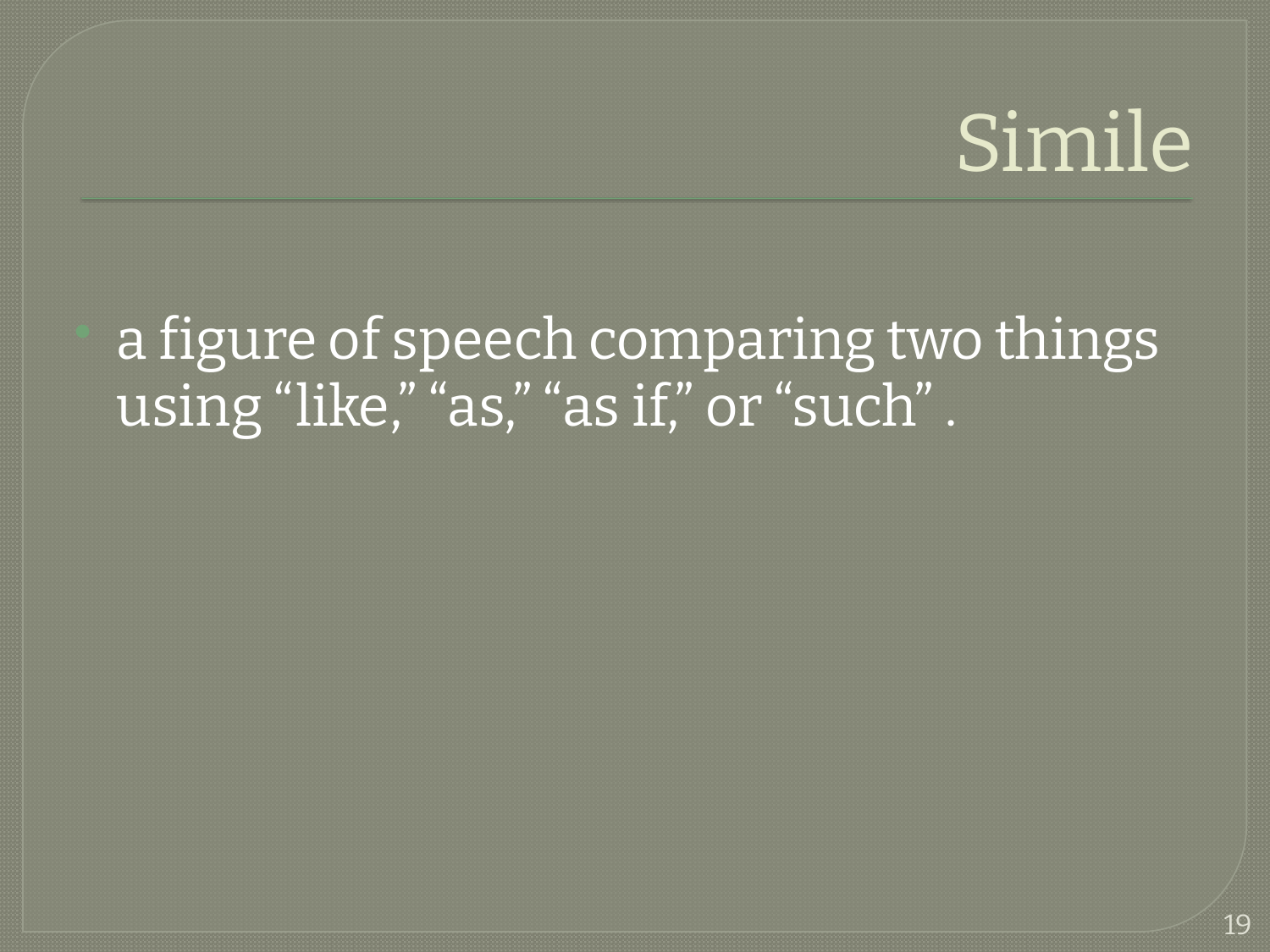

# Simile
a figure of speech comparing two things using “like,” “as,” “as if,” or “such” .

19